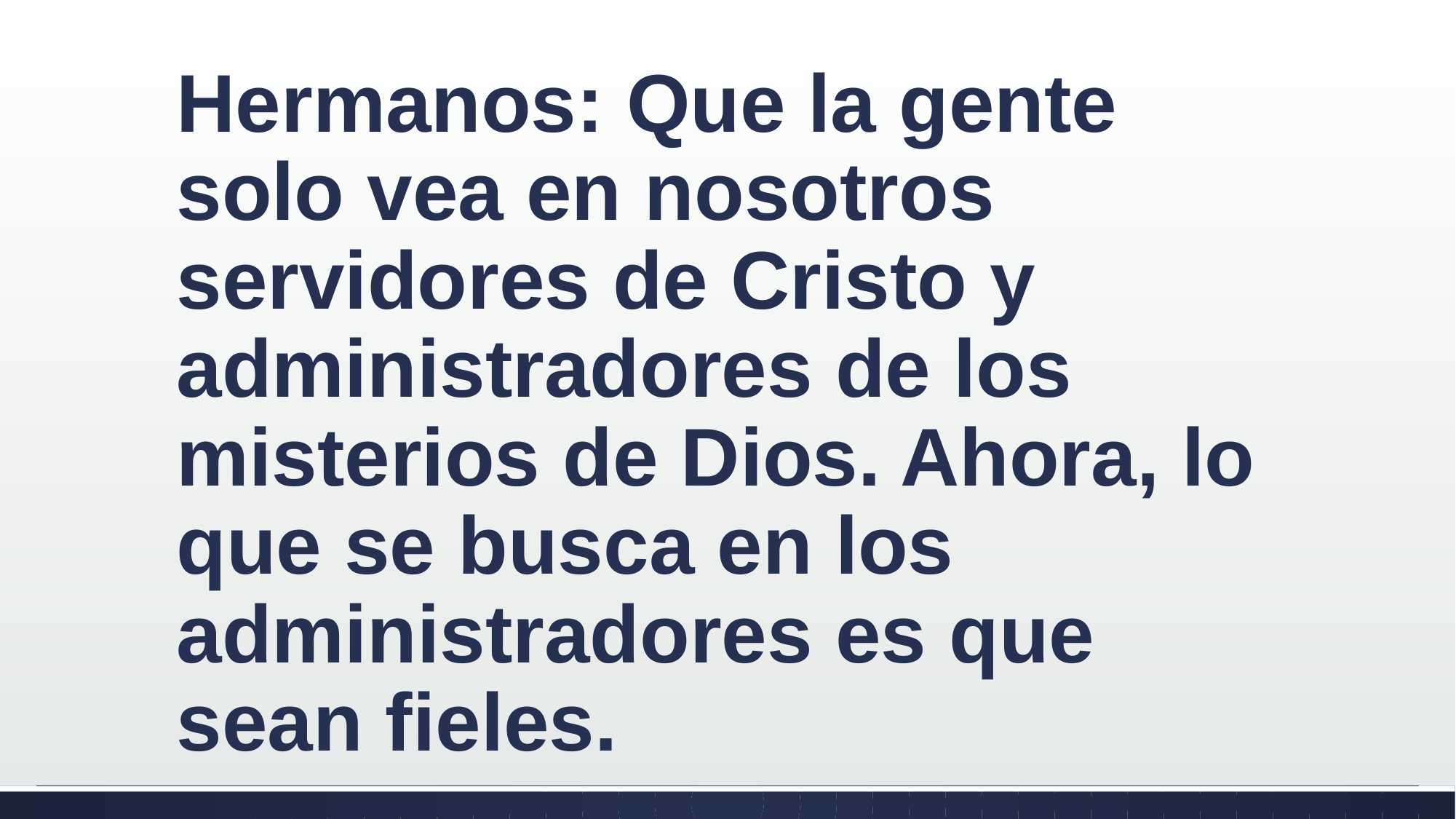

#
Hermanos: Que la gente solo vea en nosotros servidores de Cristo y administradores de los misterios de Dios. Ahora, lo que se busca en los administradores es que sean fieles.